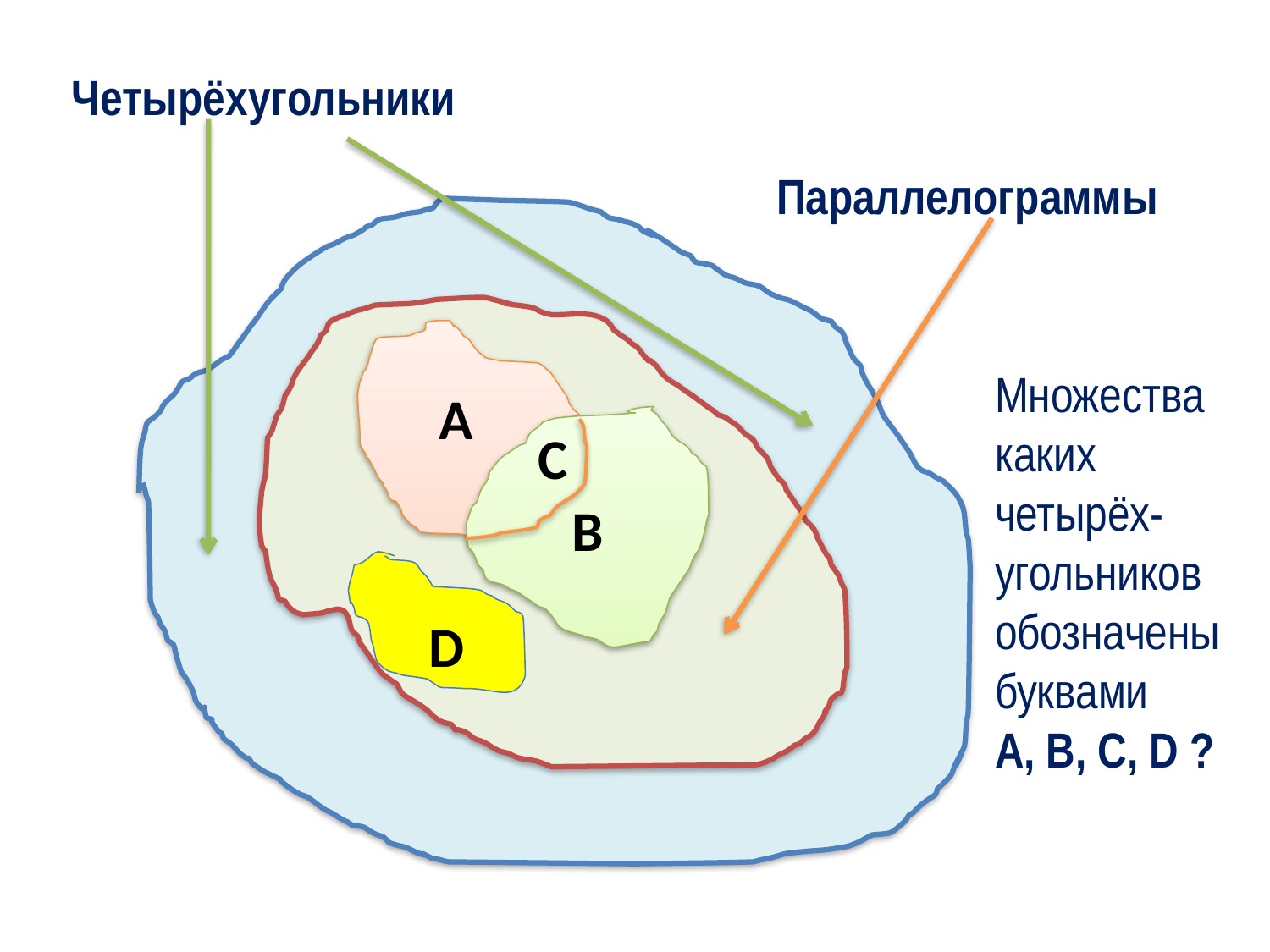

Четырёхугольники
Параллелограммы

Множества каких четырёх-
угольников
обозначены буквами
А, В, С, D ?

А
В
С

В

D